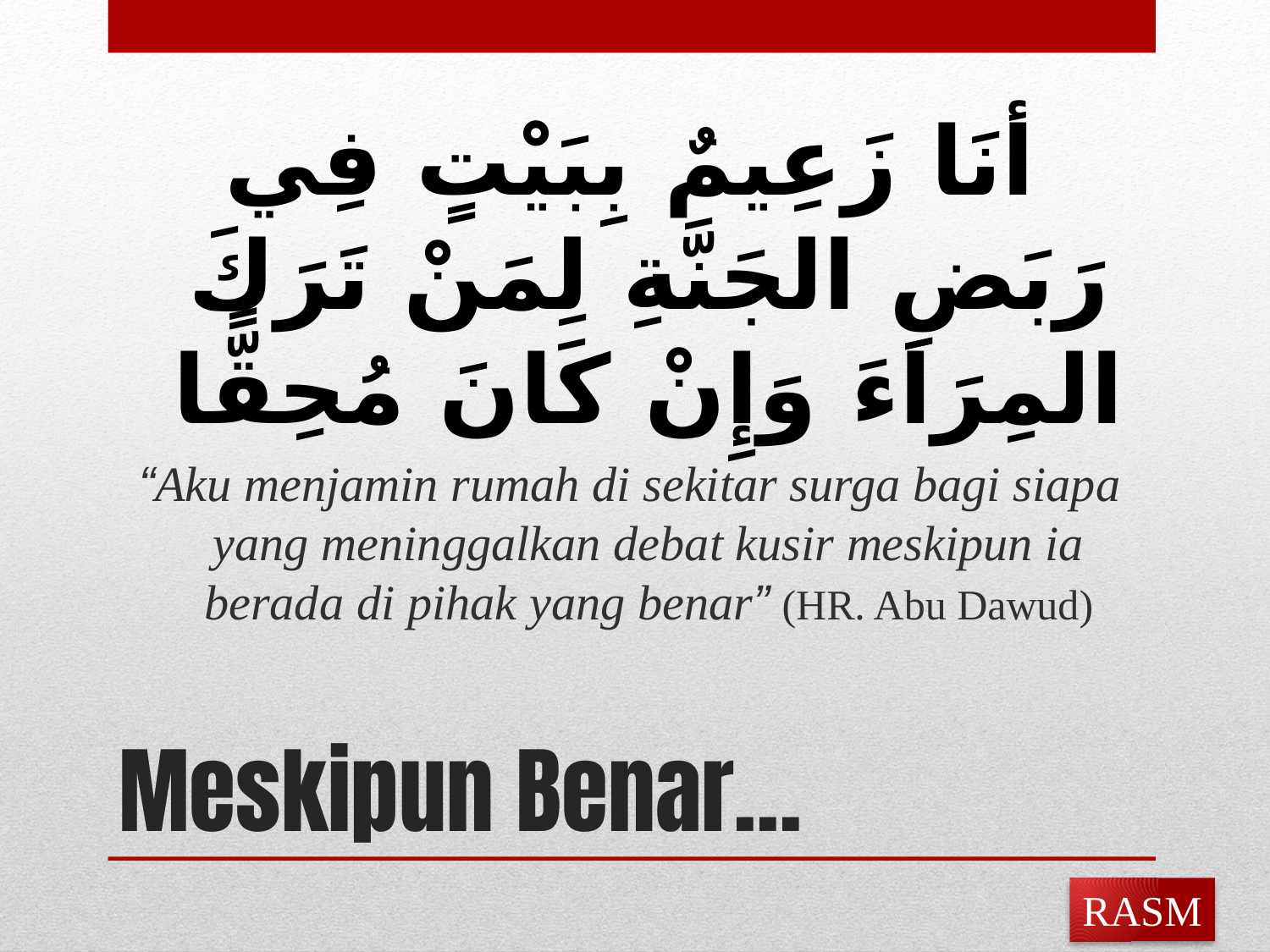

أنَا زَعِيمٌ بِبَيْتٍ فِي رَبَضِِ الجَنَّةِ لِمَنْ تَرَكَ المِرَاءَ وَإِنْ كَانَ مُحِقًّا
“Aku menjamin rumah di sekitar surga bagi siapa yang meninggalkan debat kusir meskipun ia berada di pihak yang benar” (HR. Abu Dawud)
# Meskipun Benar…
RASM